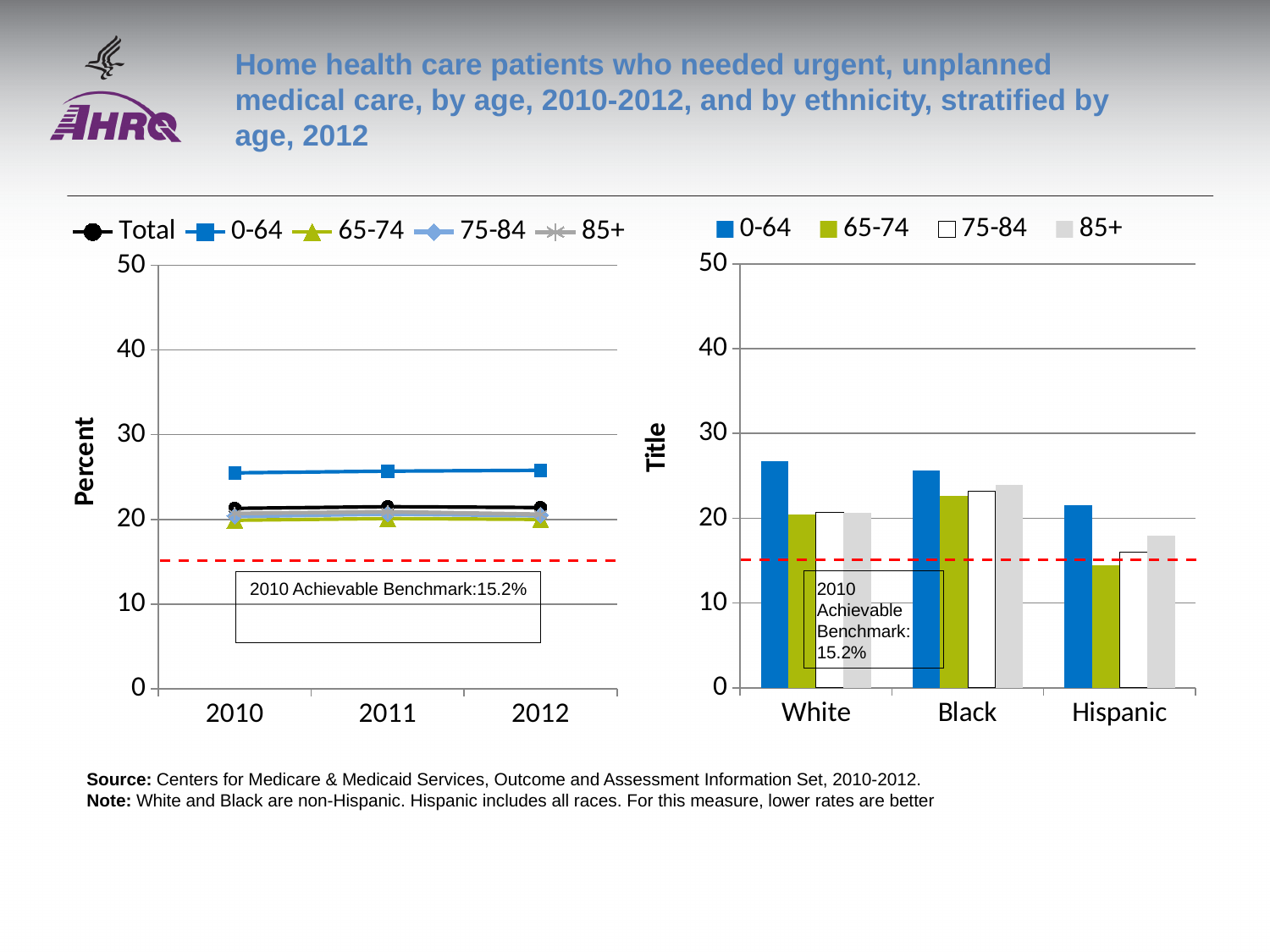

# Home health care patients who needed urgent, unplanned medical care, by age, 2010-2012, and by ethnicity, stratified by age, 2012

### Chart

| Category | Total | 0-64 | 65-74 | 75-84 | 85+ |
|---|---|---|---|---|---|
| 2010 | 21.3 | 25.5 | 19.9 | 20.4 | 20.7 |
| 2011 | 21.5 | 25.7 | 20.1 | 20.7 | 20.9 |
| 2012 | 21.4 | 25.8 | 20.0 | 20.5 | 20.6 |

### Chart

| Category | 0-64 | 65-74 | 75-84 | 85+ |
|---|---|---|---|---|
| White | 26.7 | 20.4 | 20.7 | 20.6 |
| Black | 25.6 | 22.6 | 23.2 | 23.9 |
| Hispanic | 21.5 | 14.5 | 16.0 | 17.9 |
2010 Achievable Benchmark:15.2%

2010 Achievable Benchmark: 15.2%
Source: Centers for Medicare & Medicaid Services, Outcome and Assessment Information Set, 2010-2012.
Note: White and Black are non-Hispanic. Hispanic includes all races. For this measure, lower rates are better